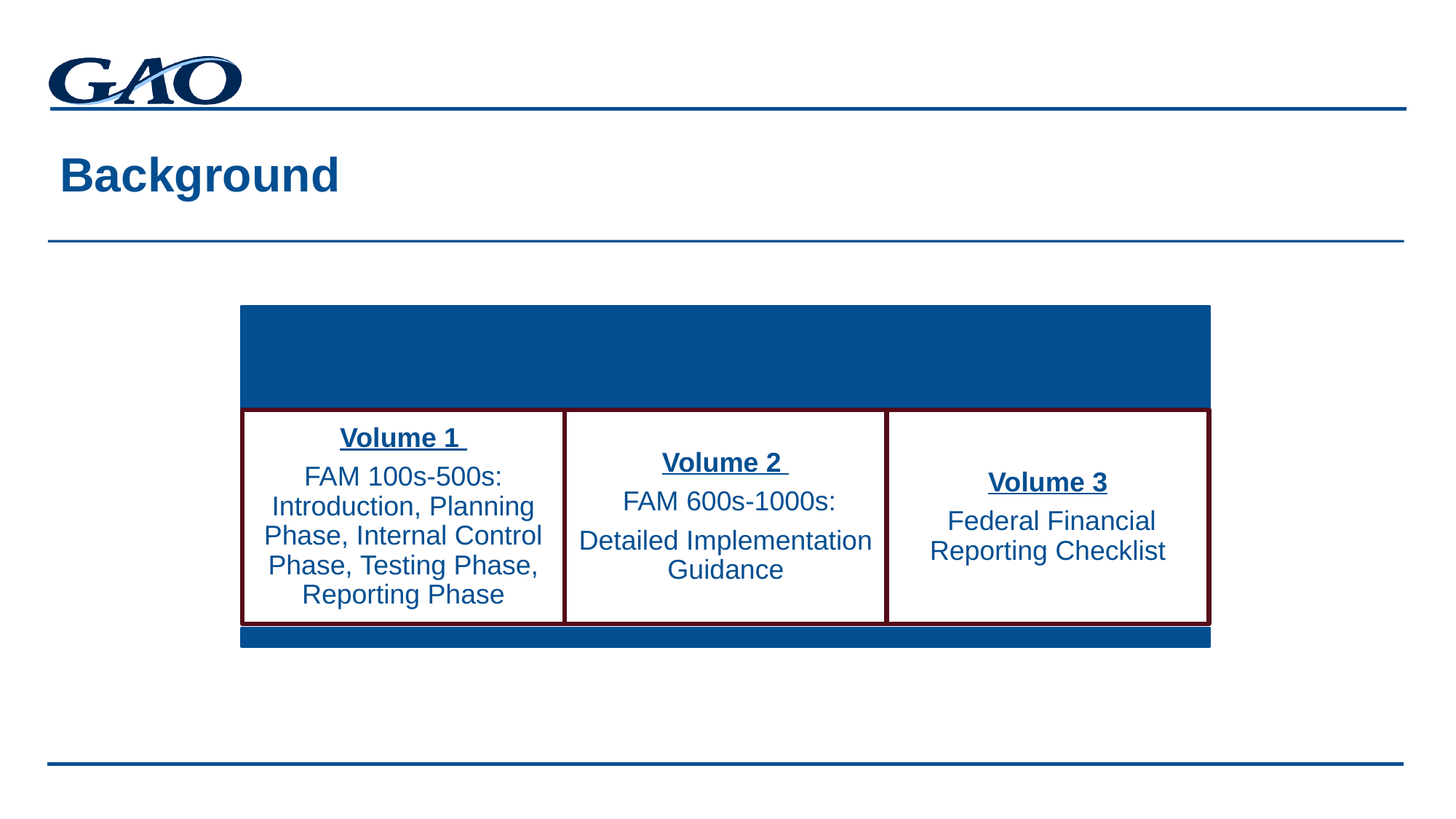

# Background

How is the FAM Structured?
Volume 1
FAM 100s-500s: Introduction, Planning Phase, Internal Control Phase, Testing Phase, Reporting Phase
Volume 2
 FAM 600s-1000s:
Detailed Implementation Guidance
Volume 3
 Federal Financial Reporting Checklist